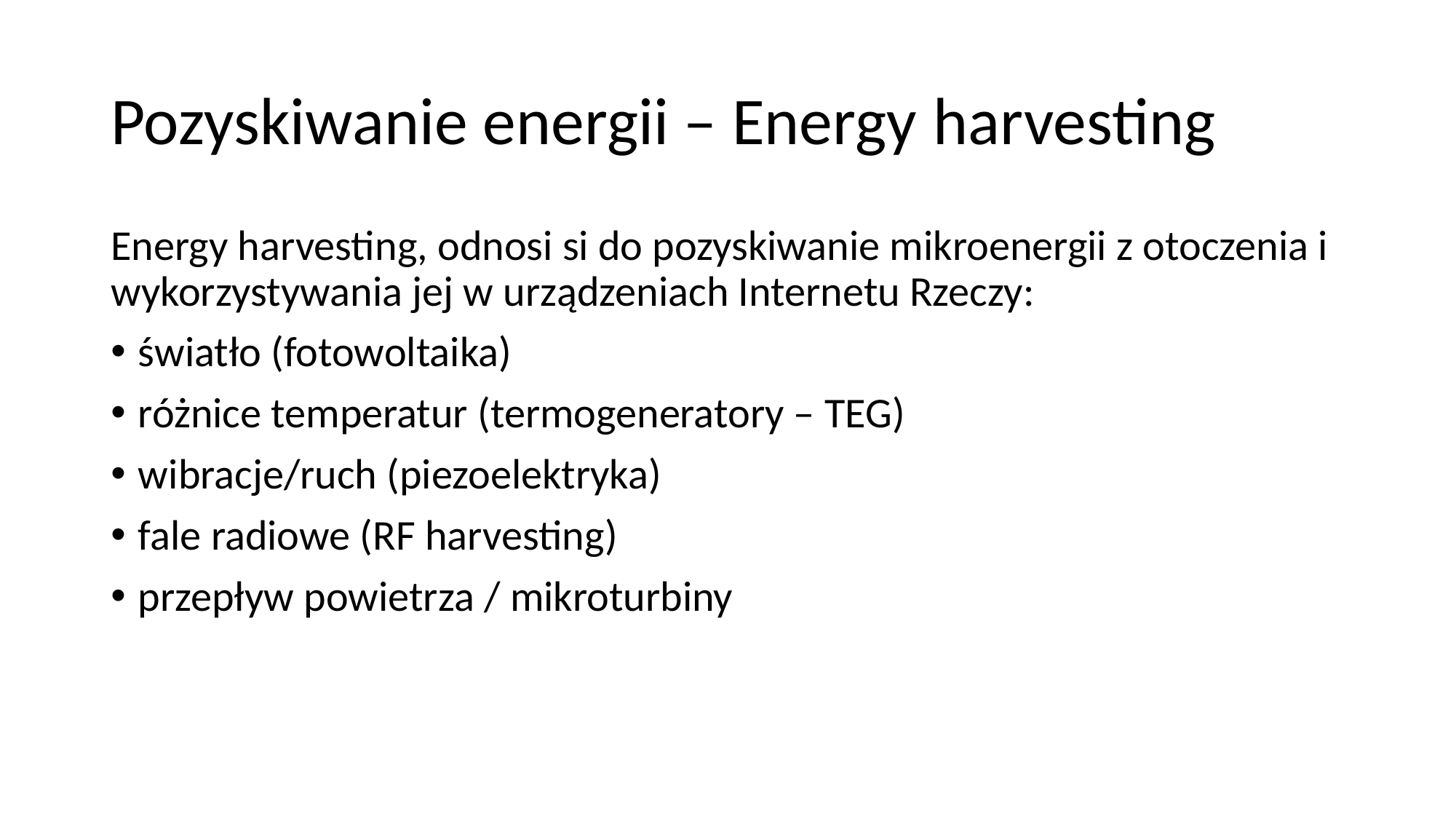

# Pozyskiwanie energii – Energy harvesting
Energy harvesting, odnosi si do pozyskiwanie mikroenergii z otoczenia i wykorzystywania jej w urządzeniach Internetu Rzeczy:
światło (fotowoltaika)
różnice temperatur (termogeneratory – TEG)
wibracje/ruch (piezoelektryka)
fale radiowe (RF harvesting)
przepływ powietrza / mikroturbiny